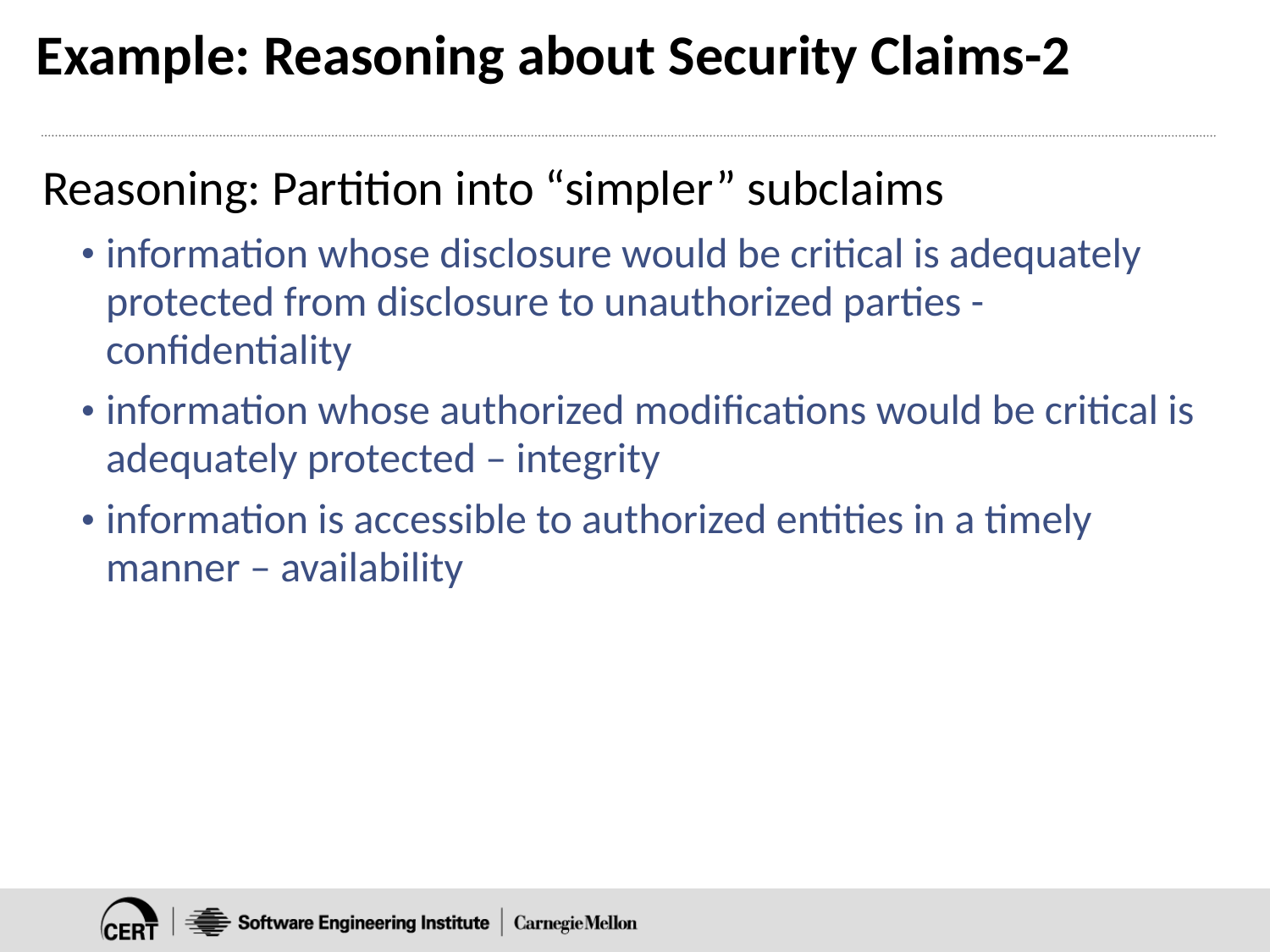

# Example: Reasoning about Security Claims-2
Reasoning: Partition into “simpler” subclaims
information whose disclosure would be critical is adequately protected from disclosure to unauthorized parties - confidentiality
information whose authorized modifications would be critical is adequately protected – integrity
information is accessible to authorized entities in a timely manner – availability